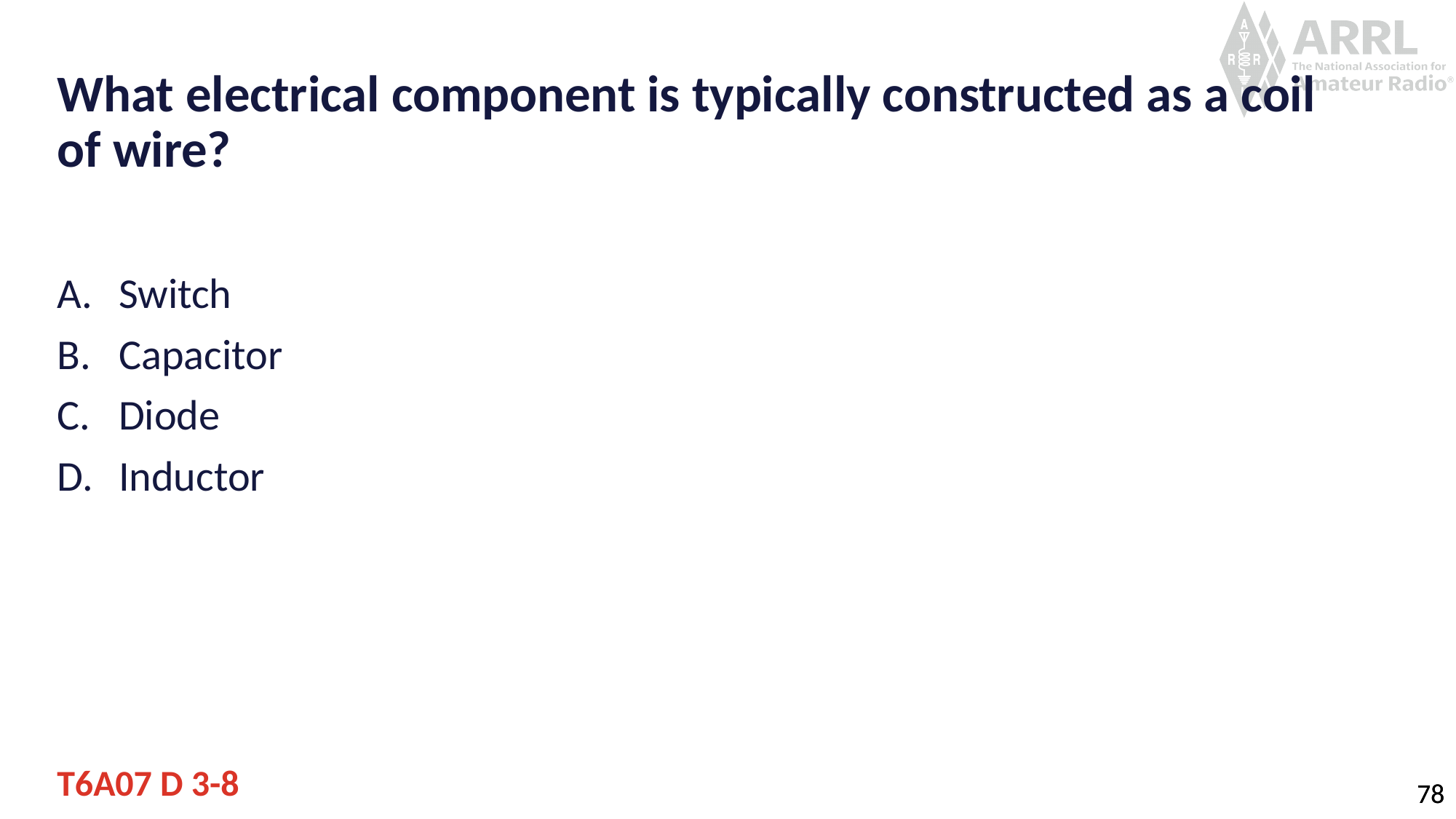

# What electrical component is typically constructed as a coil of wire?
Switch
Capacitor
Diode
Inductor
T6A07 D 3-8